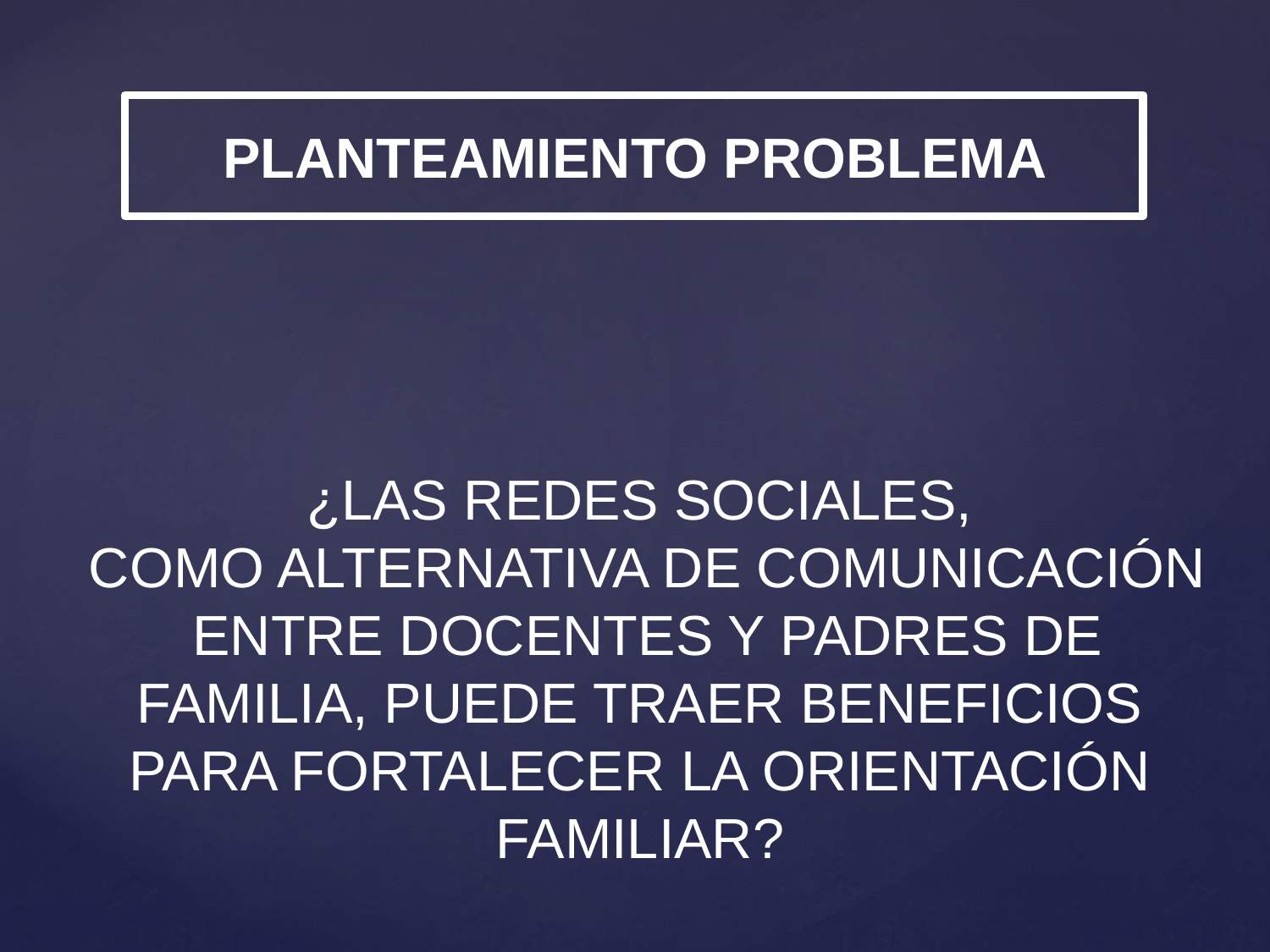

PLANTEAMIENTO PROBLEMA
# ¿LAS REDES SOCIALES, COMO ALTERNATIVA DE COMUNICACIÓN  ENTRE DOCENTES Y PADRES DE FAMILIA, PUEDE TRAER BENEFICIOS PARA FORTALECER LA ORIENTACIÓN FAMILIAR?